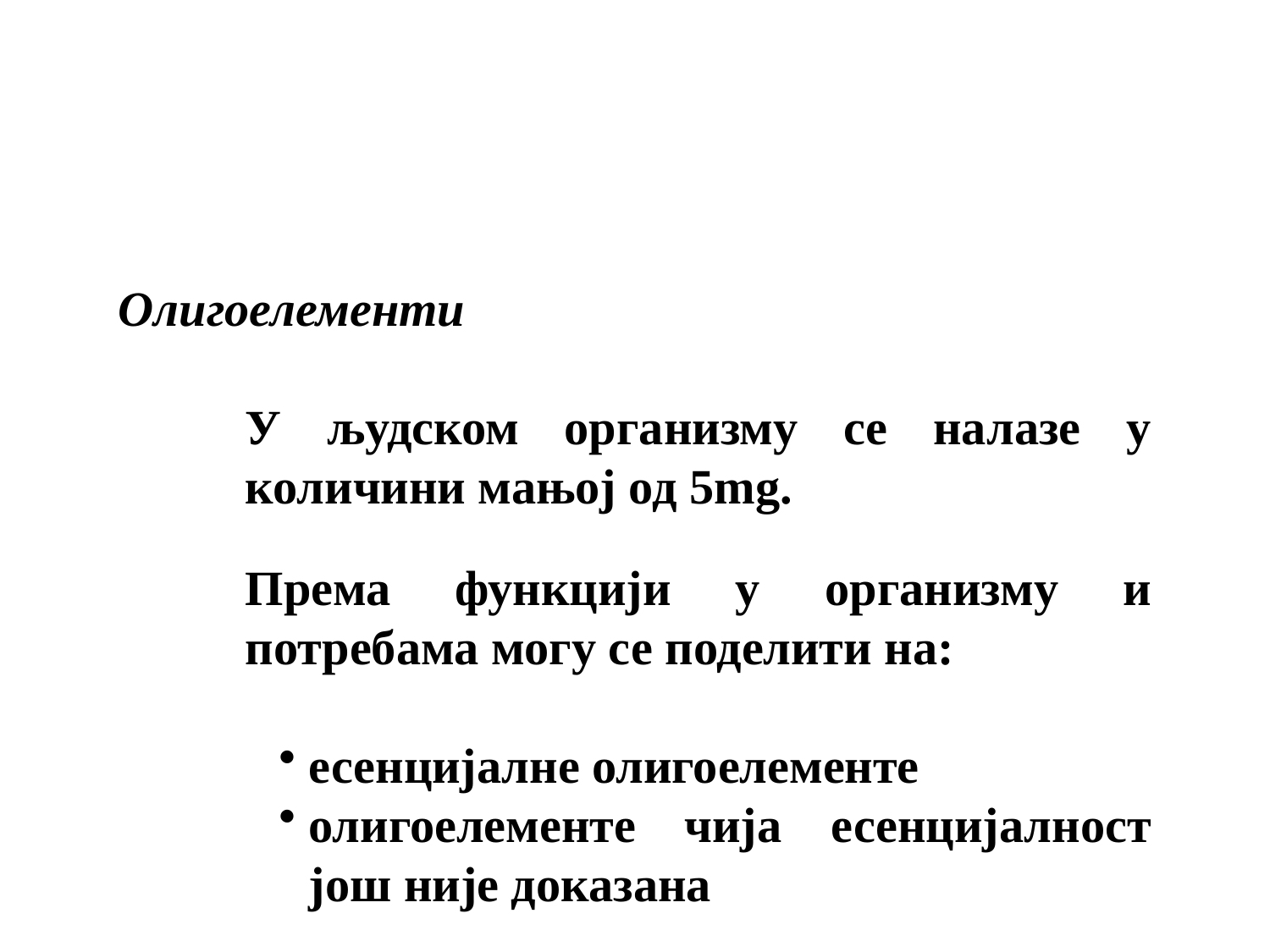

Олигоелементи

У људском организму се налазе у количини мањој од 5mg.

Према функцији у организму и потребама могу се поделити на:

есенцијалнe олигоелементe
олигоелементe чија есенцијалност још није доказана